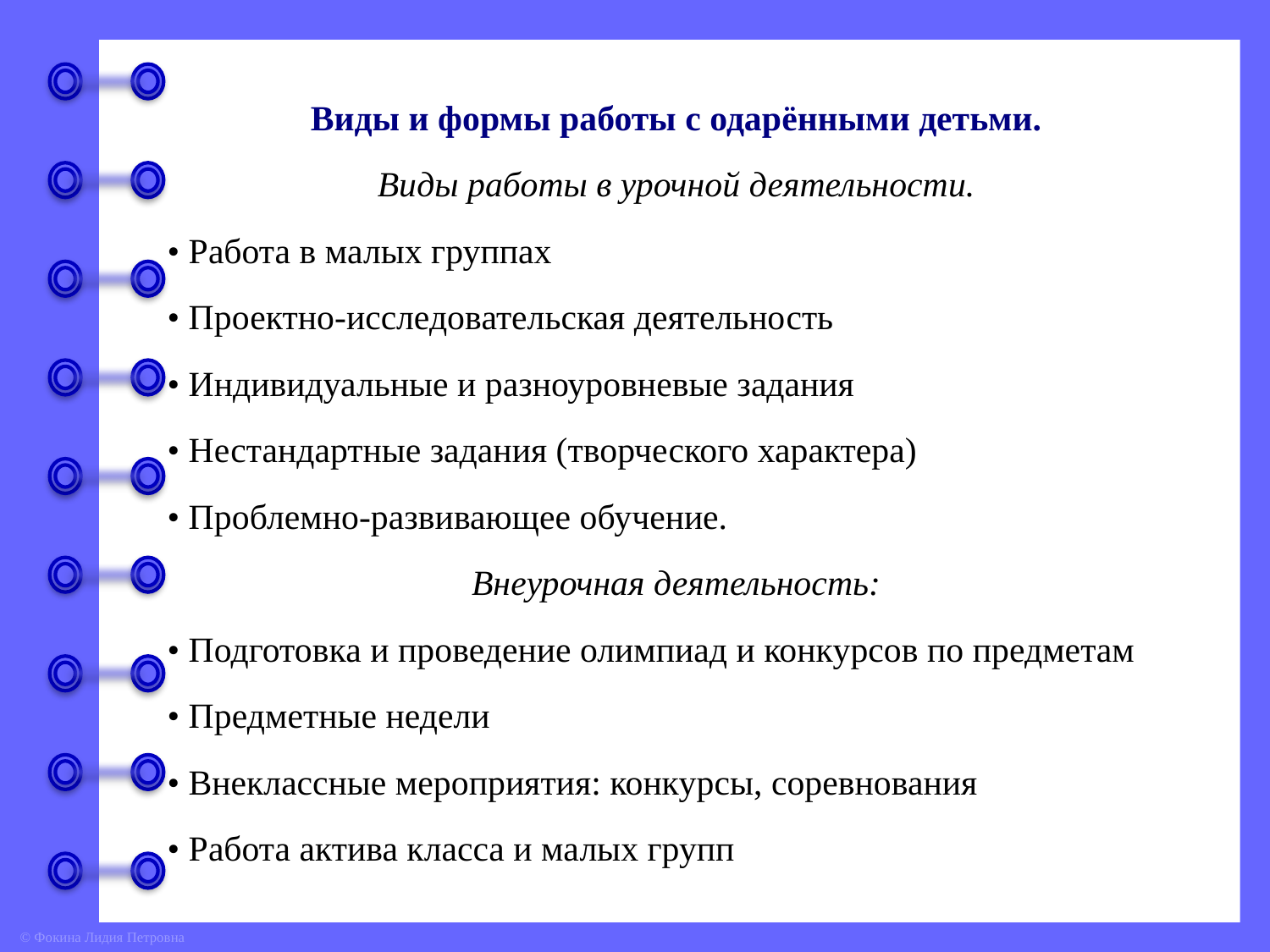

Виды и формы работы с одарёнными детьми.
Виды работы в урочной деятельности.
• Работа в малых группах
• Проектно-исследовательская деятельность
• Индивидуальные и разноуровневые задания
• Нестандартные задания (творческого характера)
• Проблемно-развивающее обучение.
Внеурочная деятельность:
• Подготовка и проведение олимпиад и конкурсов по предметам
• Предметные недели
• Внеклассные мероприятия: конкурсы, соревнования
• Работа актива класса и малых групп